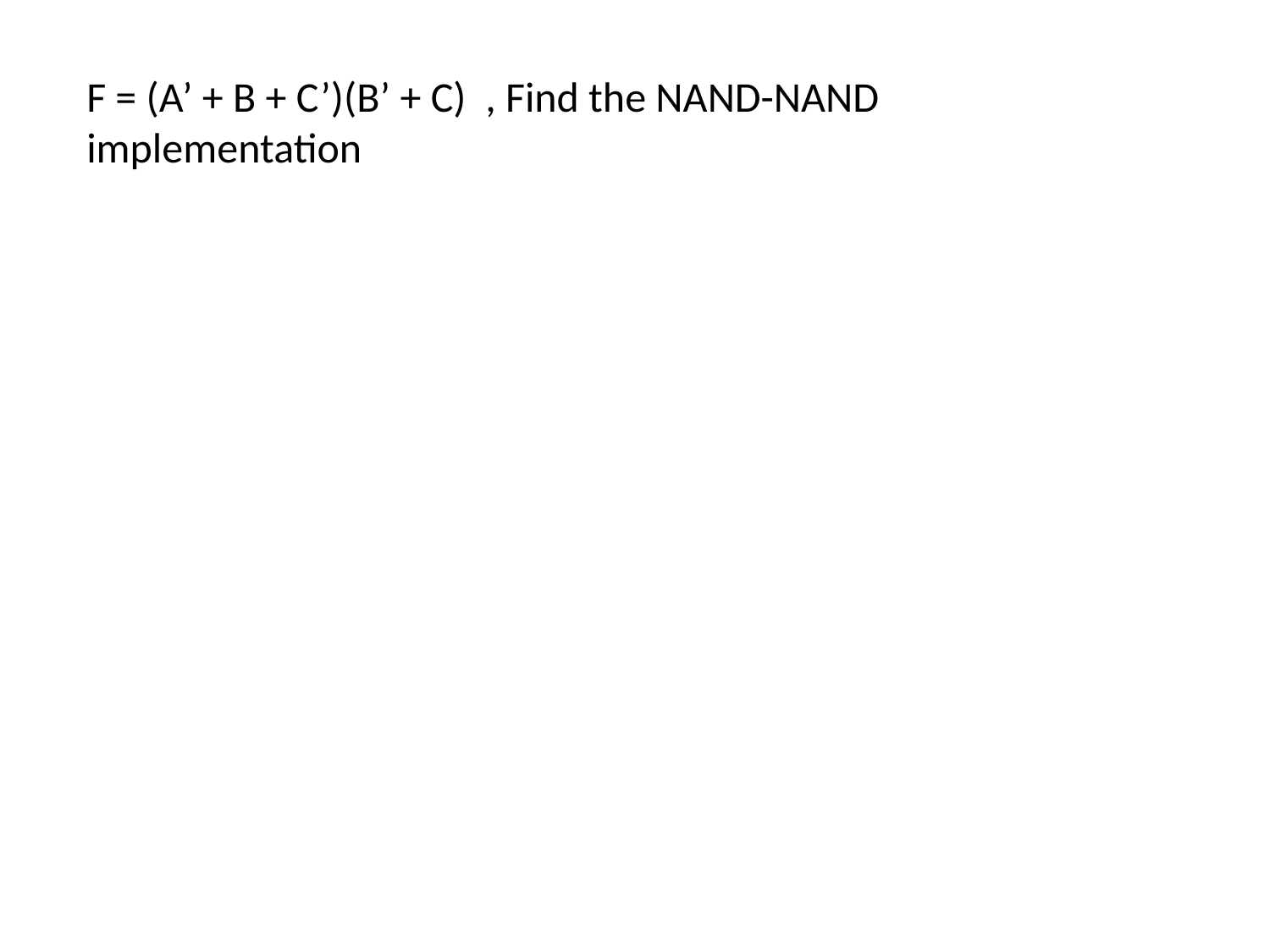

F = (A’ + B + C’)(B’ + C)  , Find the NAND-NAND implementation